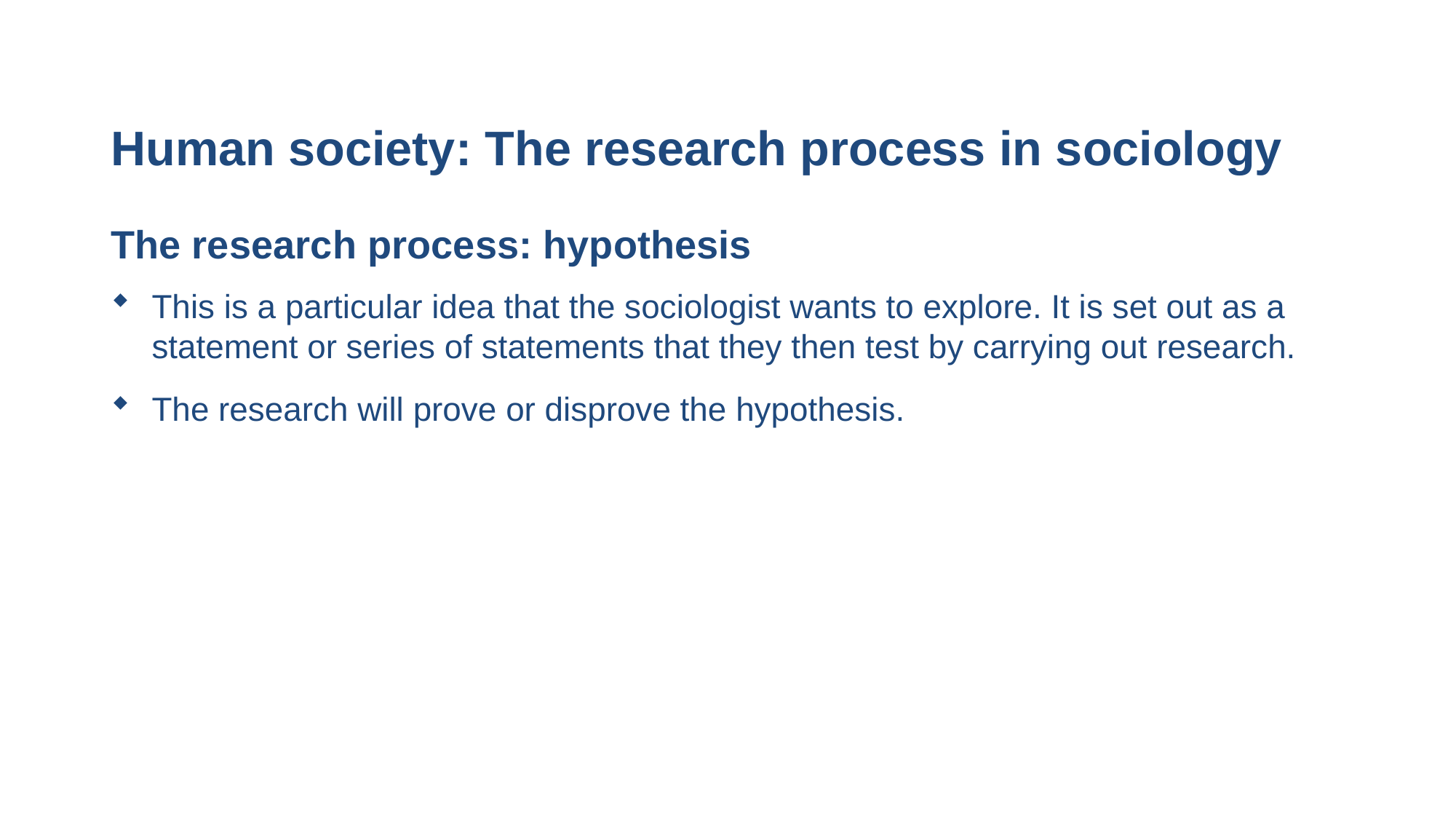

# Human society: The research process in sociology
The research process: hypothesis
This is a particular idea that the sociologist wants to explore. It is set out as a statement or series of statements that they then test by carrying out research.
The research will prove or disprove the hypothesis.